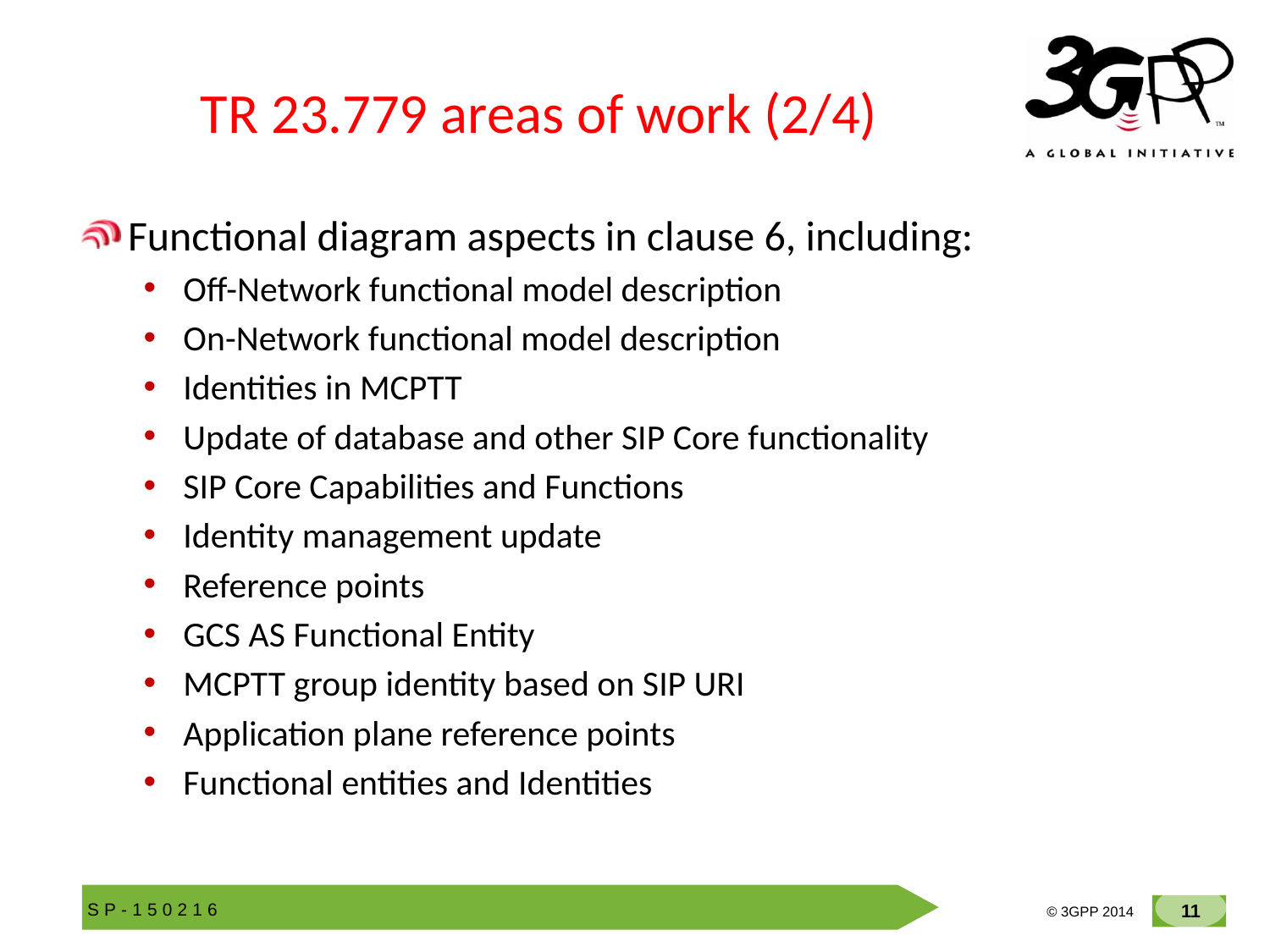

# TR 23.779 areas of work (2/4)
Functional diagram aspects in clause 6, including:
Off-Network functional model description
On-Network functional model description
Identities in MCPTT
Update of database and other SIP Core functionality
SIP Core Capabilities and Functions
Identity management update
Reference points
GCS AS Functional Entity
MCPTT group identity based on SIP URI
Application plane reference points
Functional entities and Identities